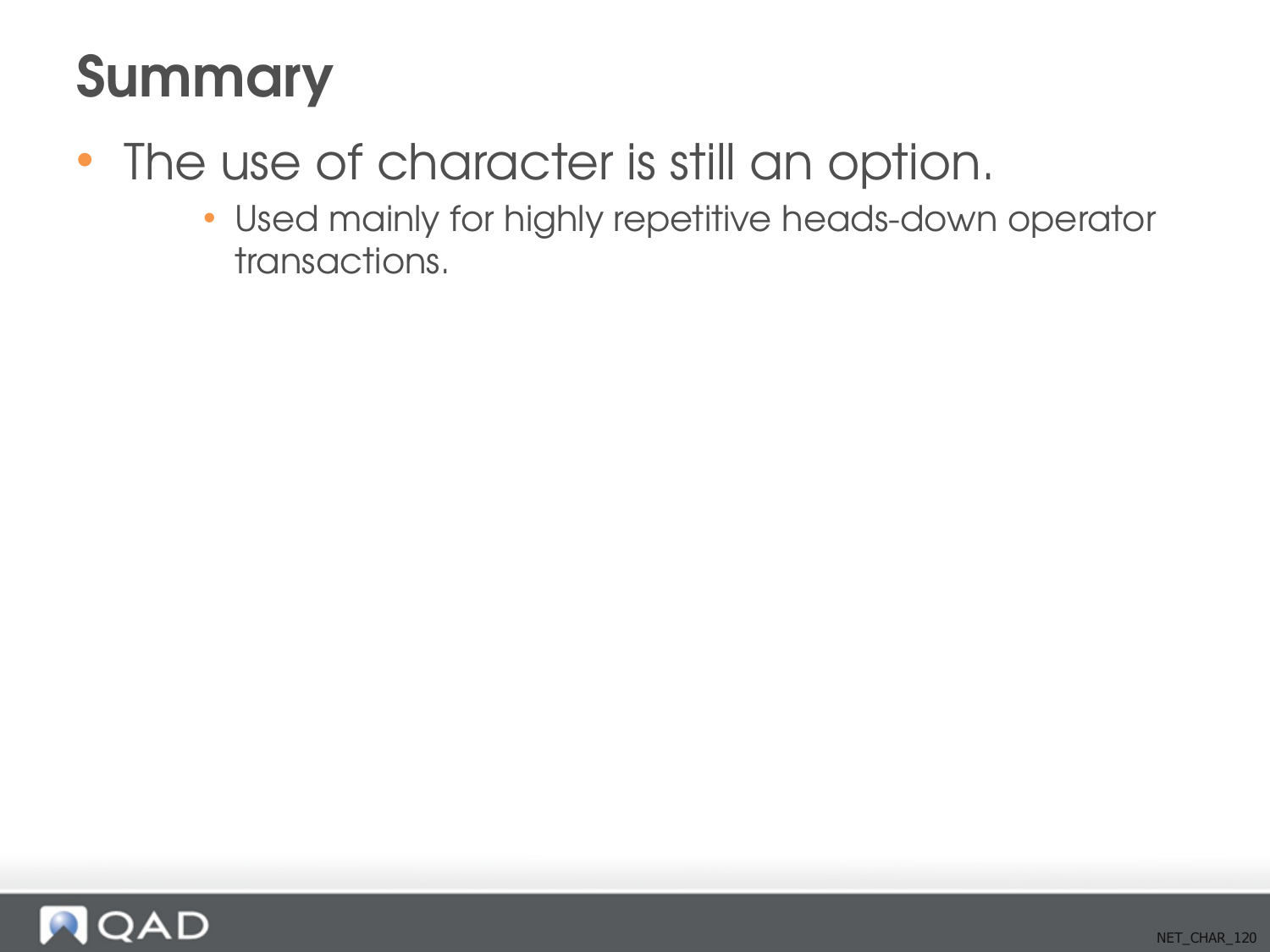

# Summary
The use of character is still an option.
Used mainly for highly repetitive heads-down operator transactions.
NET_CHAR_120